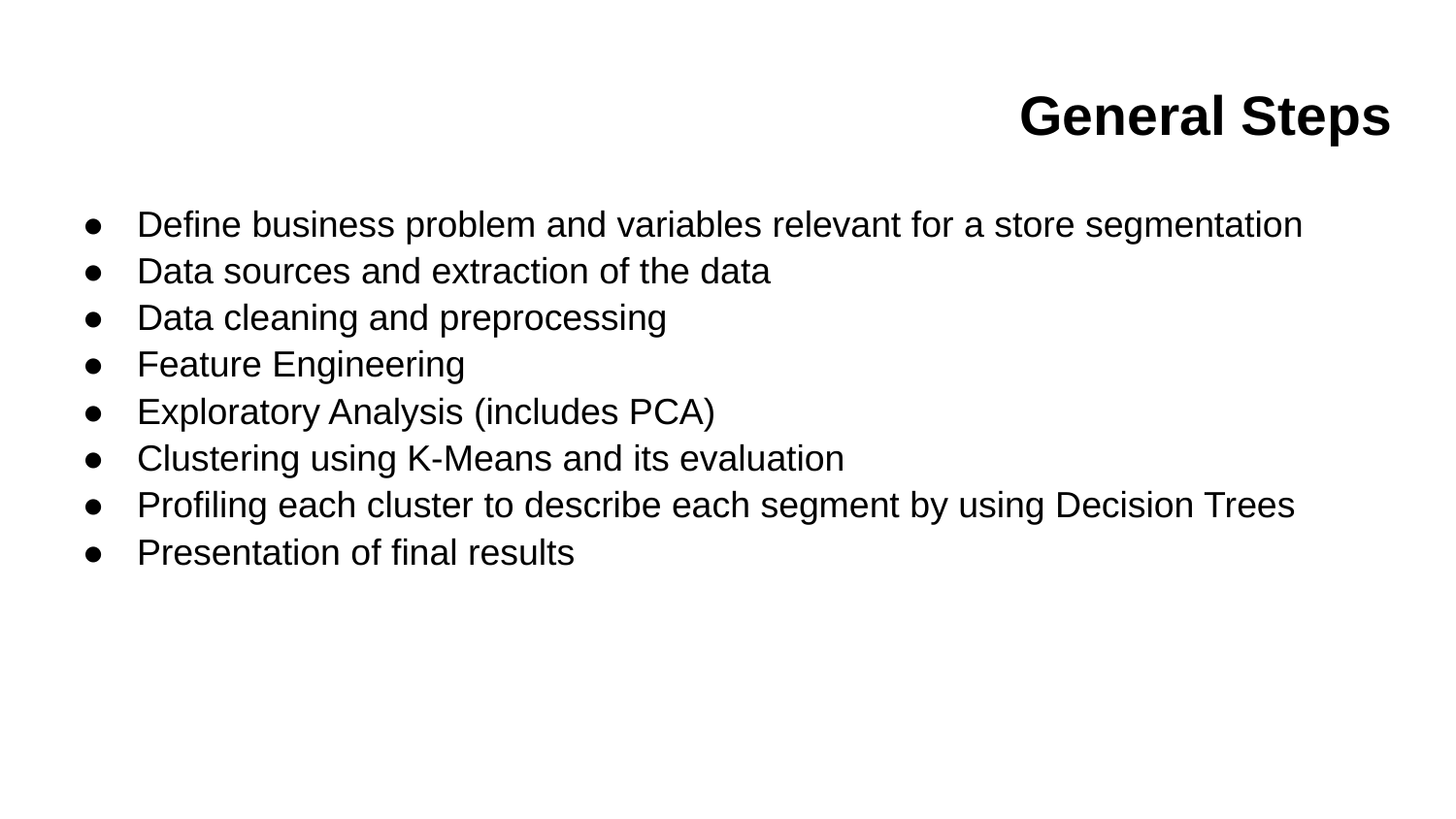

# General Steps
Define business problem and variables relevant for a store segmentation
Data sources and extraction of the data
Data cleaning and preprocessing
Feature Engineering
Exploratory Analysis (includes PCA)
Clustering using K-Means and its evaluation
Profiling each cluster to describe each segment by using Decision Trees
Presentation of final results